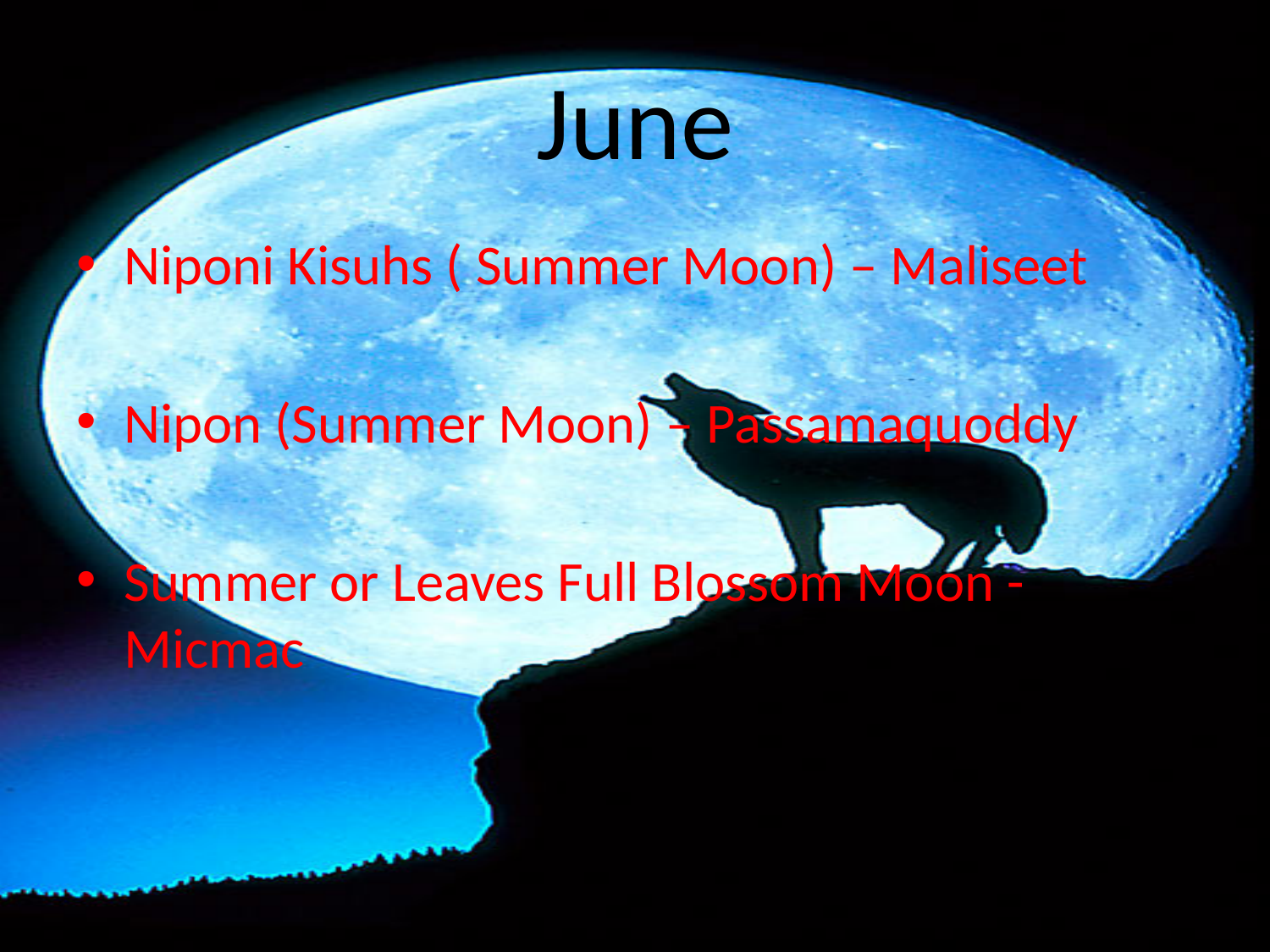

# June
Niponi Kisuhs ( Summer Moon) – Maliseet

Nipon (Summer Moon) – Passamaquoddy

Summer or Leaves Full Blossom Moon - Micmac